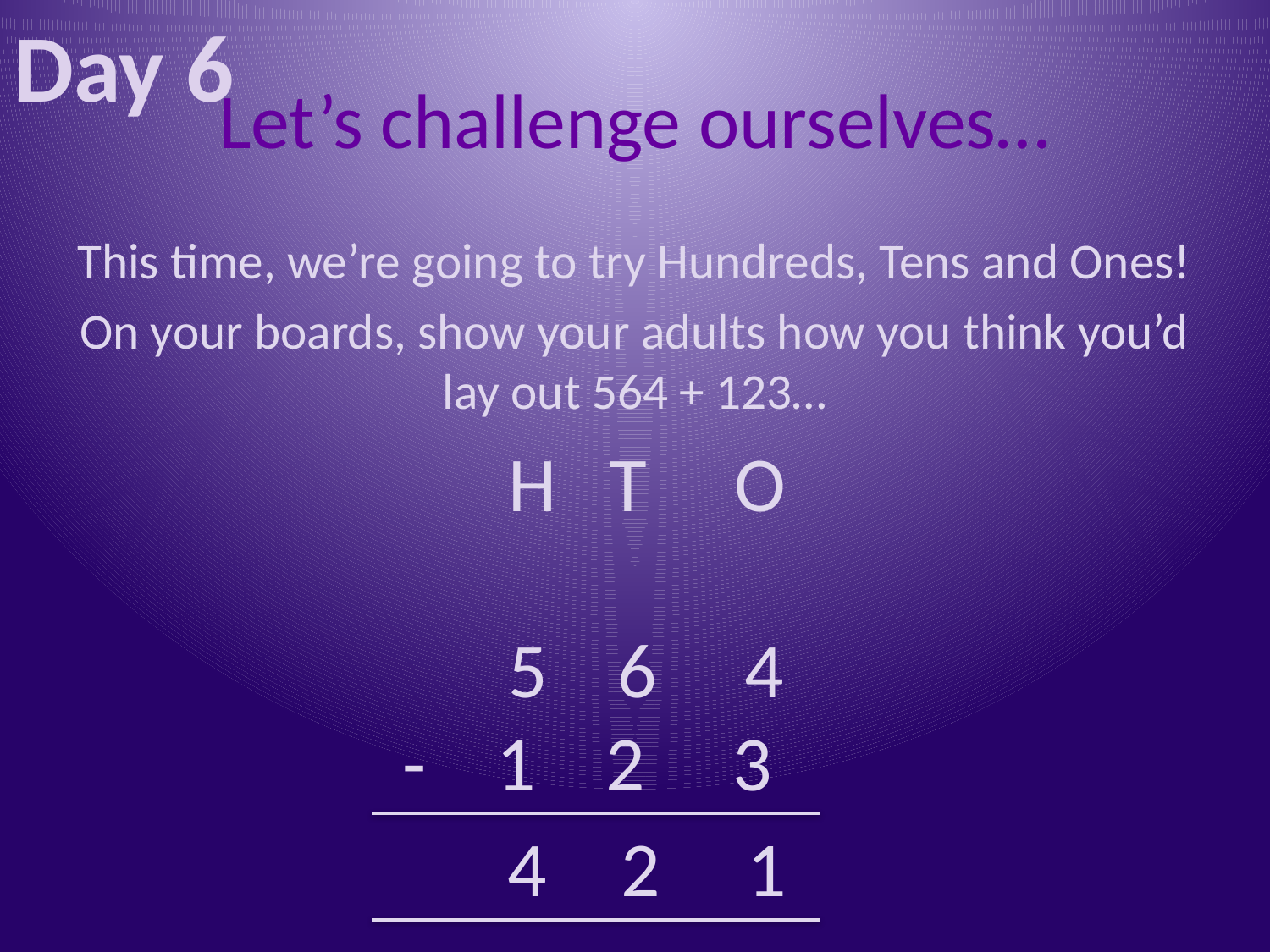

Day 6
# Let’s challenge ourselves…
This time, we’re going to try Hundreds, Tens and Ones!
On your boards, show your adults how you think you’d lay out 564 + 123…

      H   T     O

      5    6     4
-    1    2     3
4
2
1